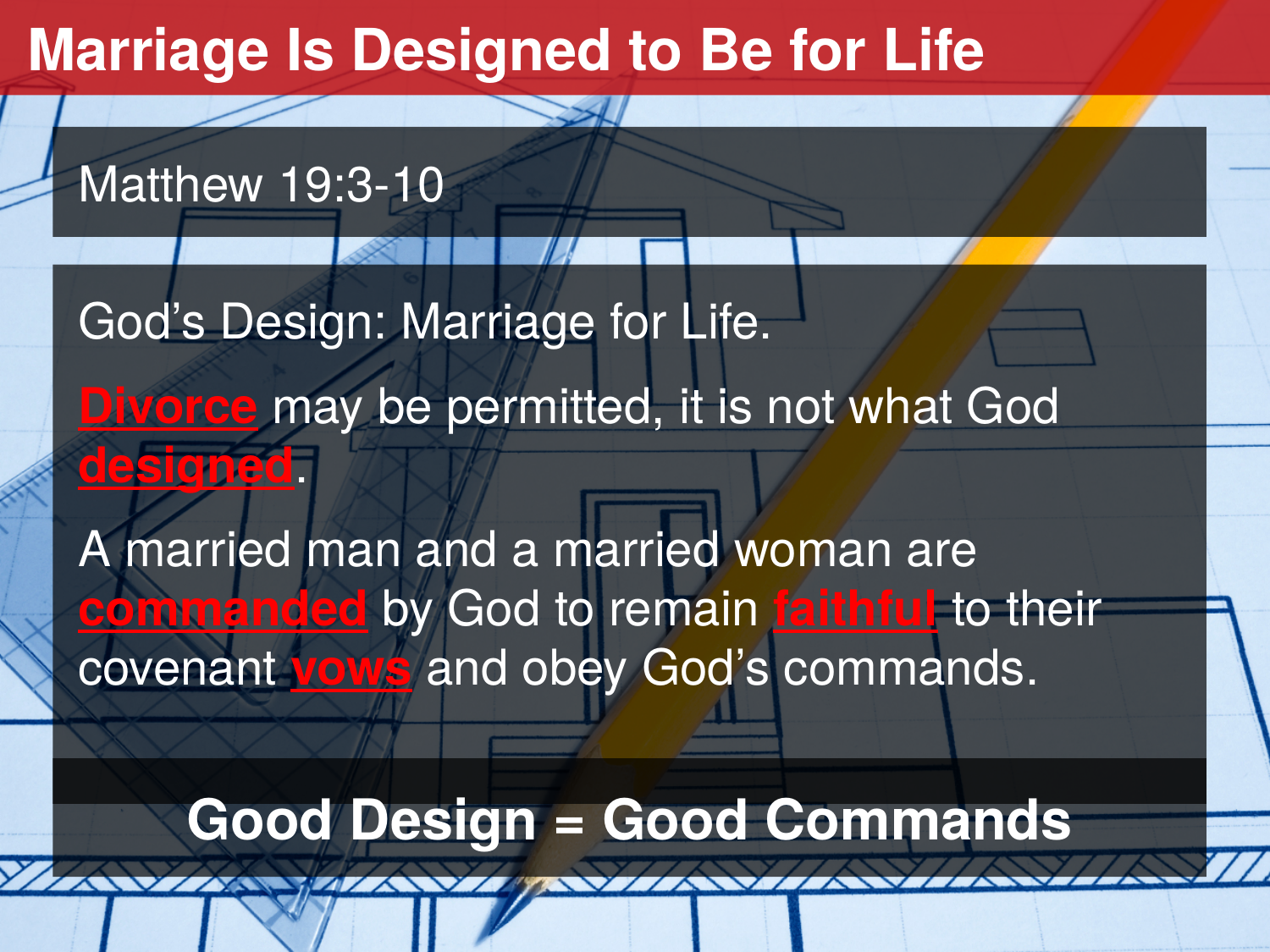

Marriage Is Designed to Be for Life
Matthew 19:3-10
God’s Design: Marriage for Life.
Divorce may be permitted, it is not what God designed.
A married man and a married woman are commanded by God to remain faithful to their covenant vows and obey God’s commands.

Good Design = Good Commands